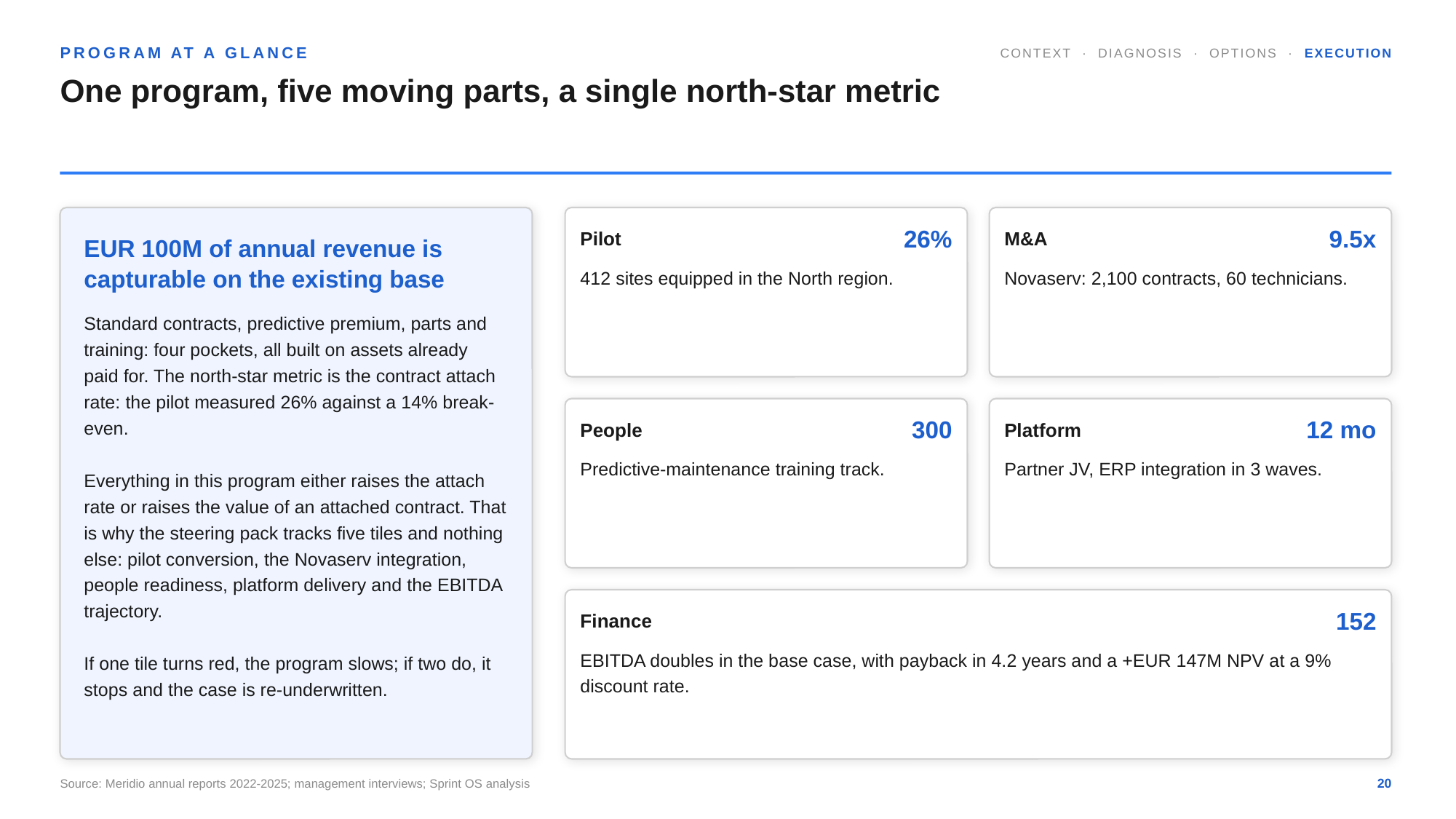

PROGRAM AT A GLANCE
CONTEXT  ·  DIAGNOSIS  ·  OPTIONS  ·  EXECUTION
One program, five moving parts, a single north-star metric

26%
9.5x
Pilot
M&A
EUR 100M of annual revenue is capturable on the existing base
412 sites equipped in the North region.
Novaserv: 2,100 contracts, 60 technicians.
Standard contracts, predictive premium, parts and training: four pockets, all built on assets already paid for. The north-star metric is the contract attach rate: the pilot measured 26% against a 14% break-even.

Everything in this program either raises the attach rate or raises the value of an attached contract. That is why the steering pack tracks five tiles and nothing else: pilot conversion, the Novaserv integration, people readiness, platform delivery and the EBITDA trajectory.

If one tile turns red, the program slows; if two do, it stops and the case is re-underwritten.

300
12 mo
People
Platform
Predictive-maintenance training track.
Partner JV, ERP integration in 3 waves.

152
Finance
EBITDA doubles in the base case, with payback in 4.2 years and a +EUR 147M NPV at a 9% discount rate.
Source: Meridio annual reports 2022-2025; management interviews; Sprint OS analysis
20